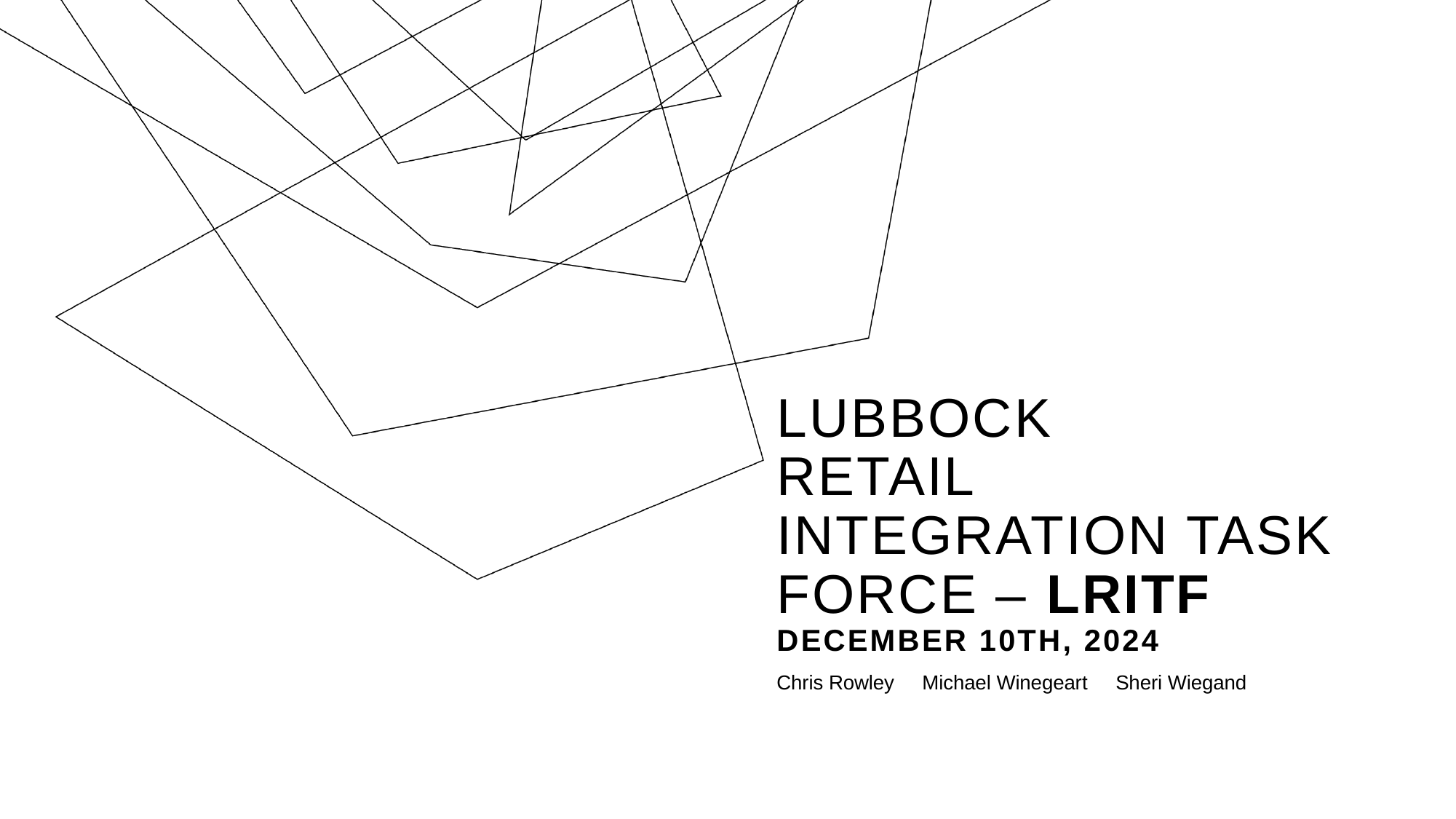

# Lubbock Retail Integration Task Force – LRITF December 10th, 2024
Chris Rowley     Michael Winegeart     Sheri Wiegand